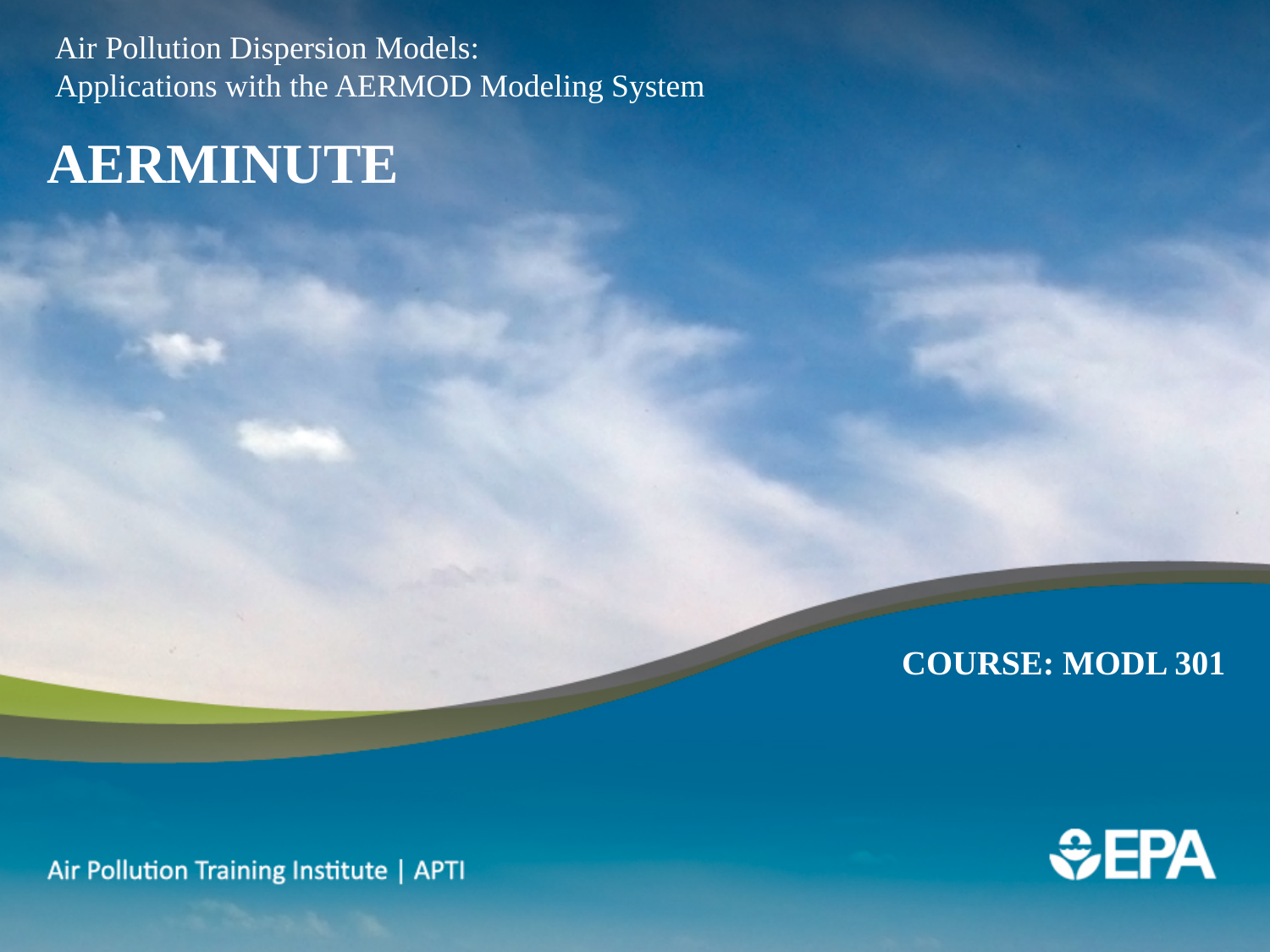

Air Pollution Dispersion Models:
Applications with the AERMOD Modeling System
AERMINUTE
Course: MODL 301